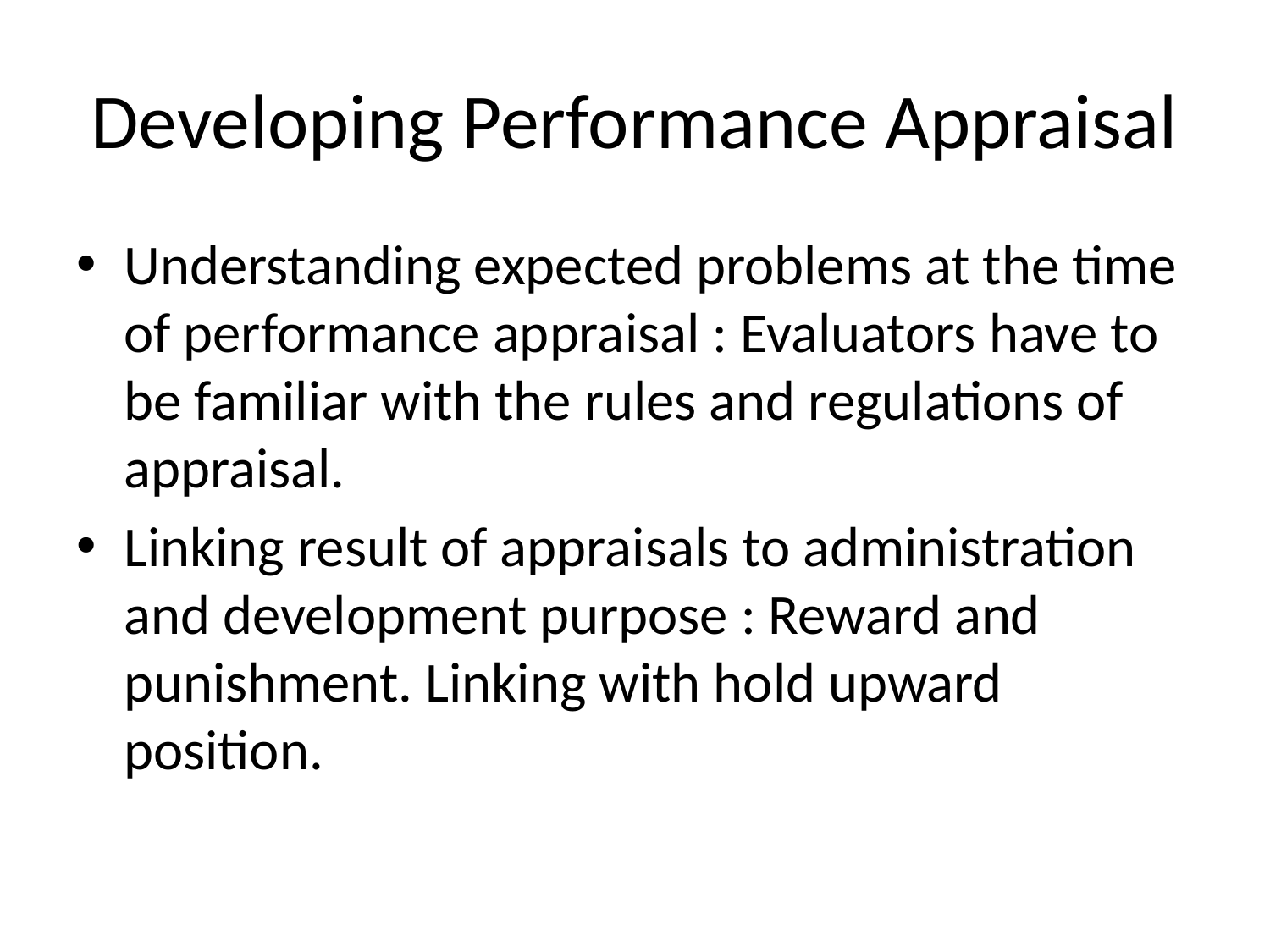

# Developing Performance Appraisal
Understanding expected problems at the time of performance appraisal : Evaluators have to be familiar with the rules and regulations of appraisal.
Linking result of appraisals to administration and development purpose : Reward and punishment. Linking with hold upward position.